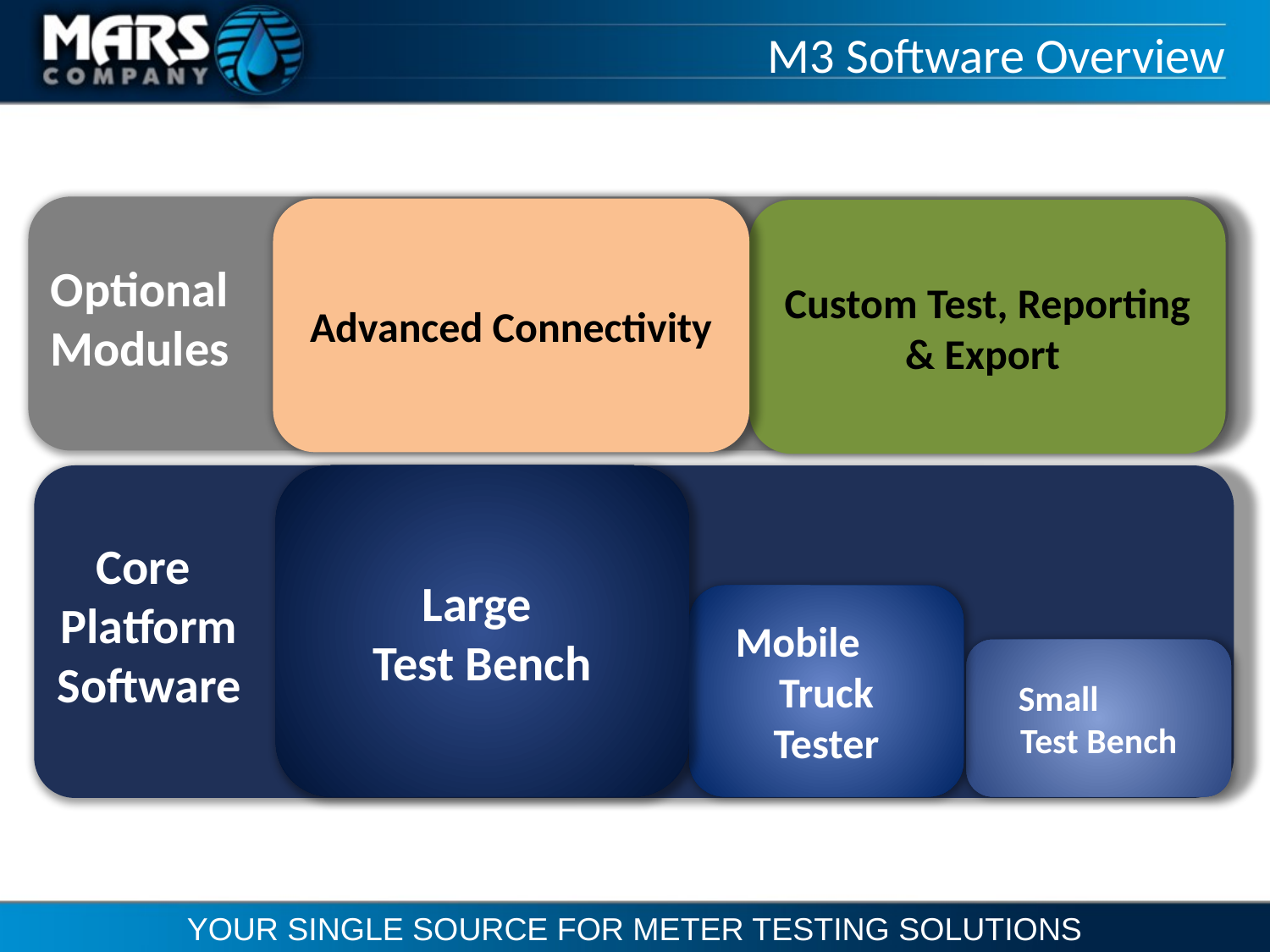

# M3 Software Overview
Optional
Modules

Advanced Connectivity
Custom Test, Reporting & Export
Large
Test Bench

Core
Platform
Software

Mobile       Truck
Tester
Small           Test Bench